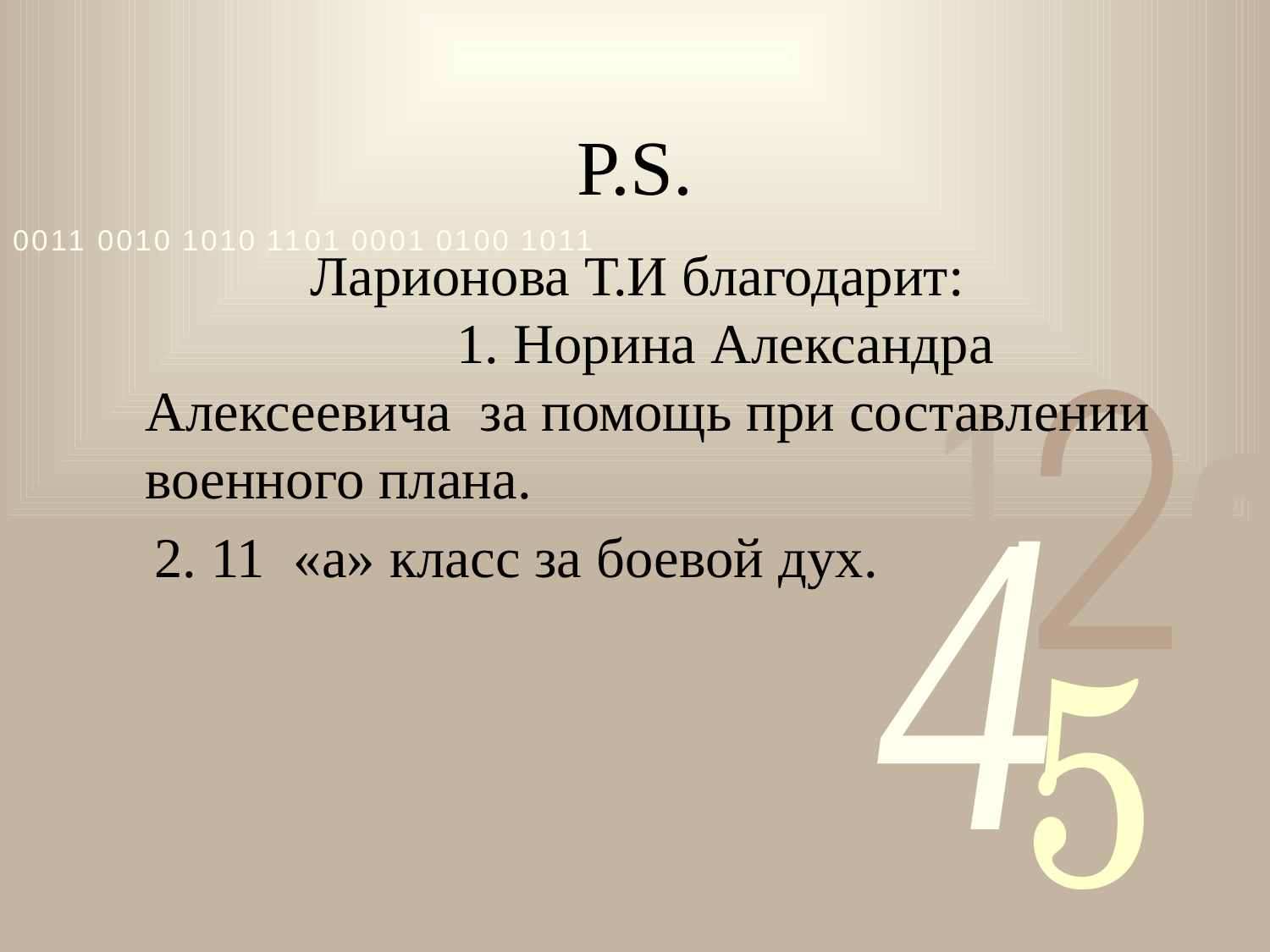

# Р.S.
               Ларионова Т.И благодарит:                                    1. Норина Александра Алексеевича  за помощь при составлении военного плана.
    2. 11  «а» класс за боевой дух.